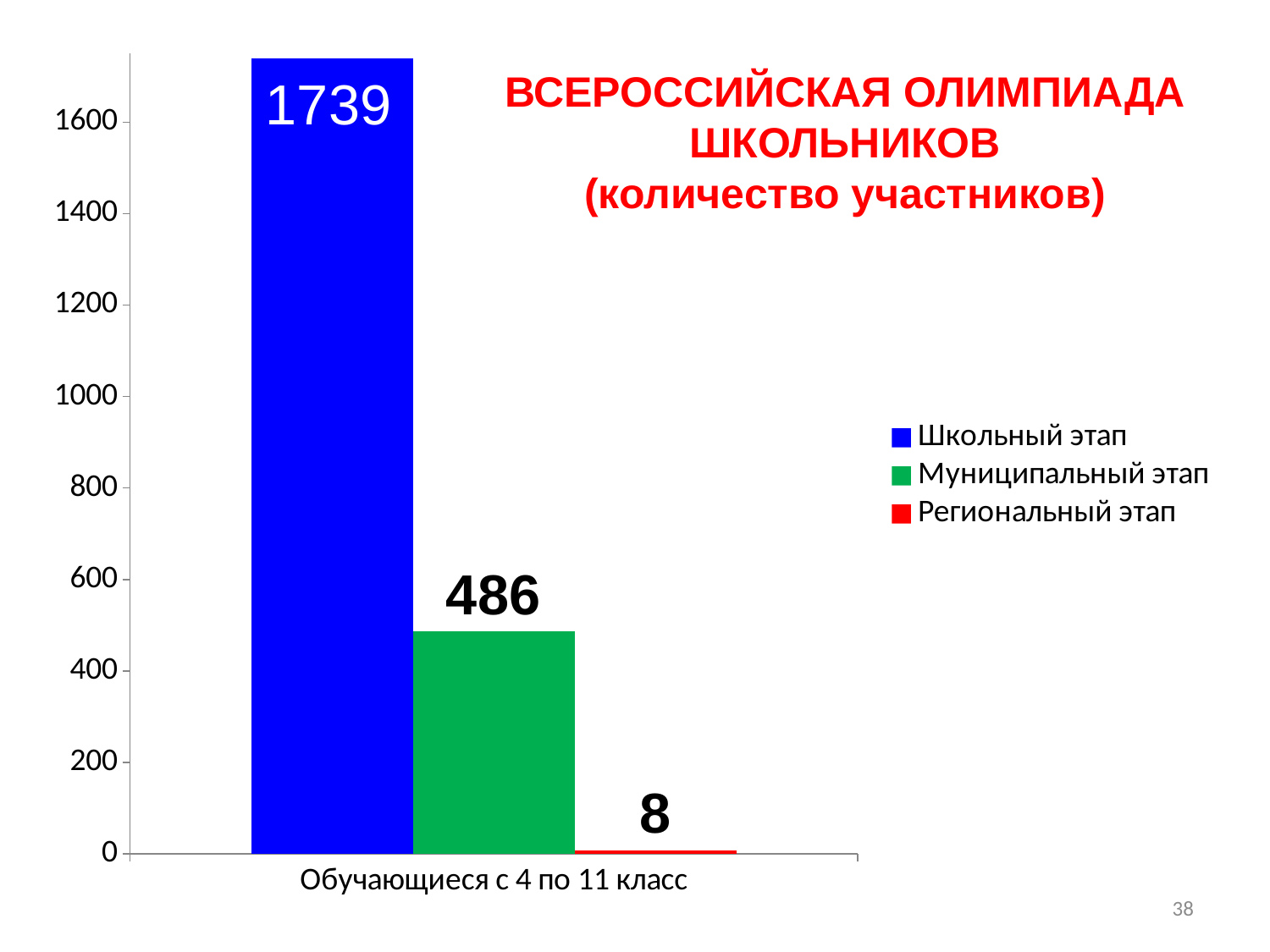

### Chart

| Category | Школьный этап | Муниципальный этап | Региональный этап |
|---|---|---|---|
| Обучающиеся с 4 по 11 класс | 1739.0 | 486.0 | 8.0 |
ВСЕРОССИЙСКАЯ ОЛИМПИАДА ШКОЛЬНИКОВ
(количество участников)
38